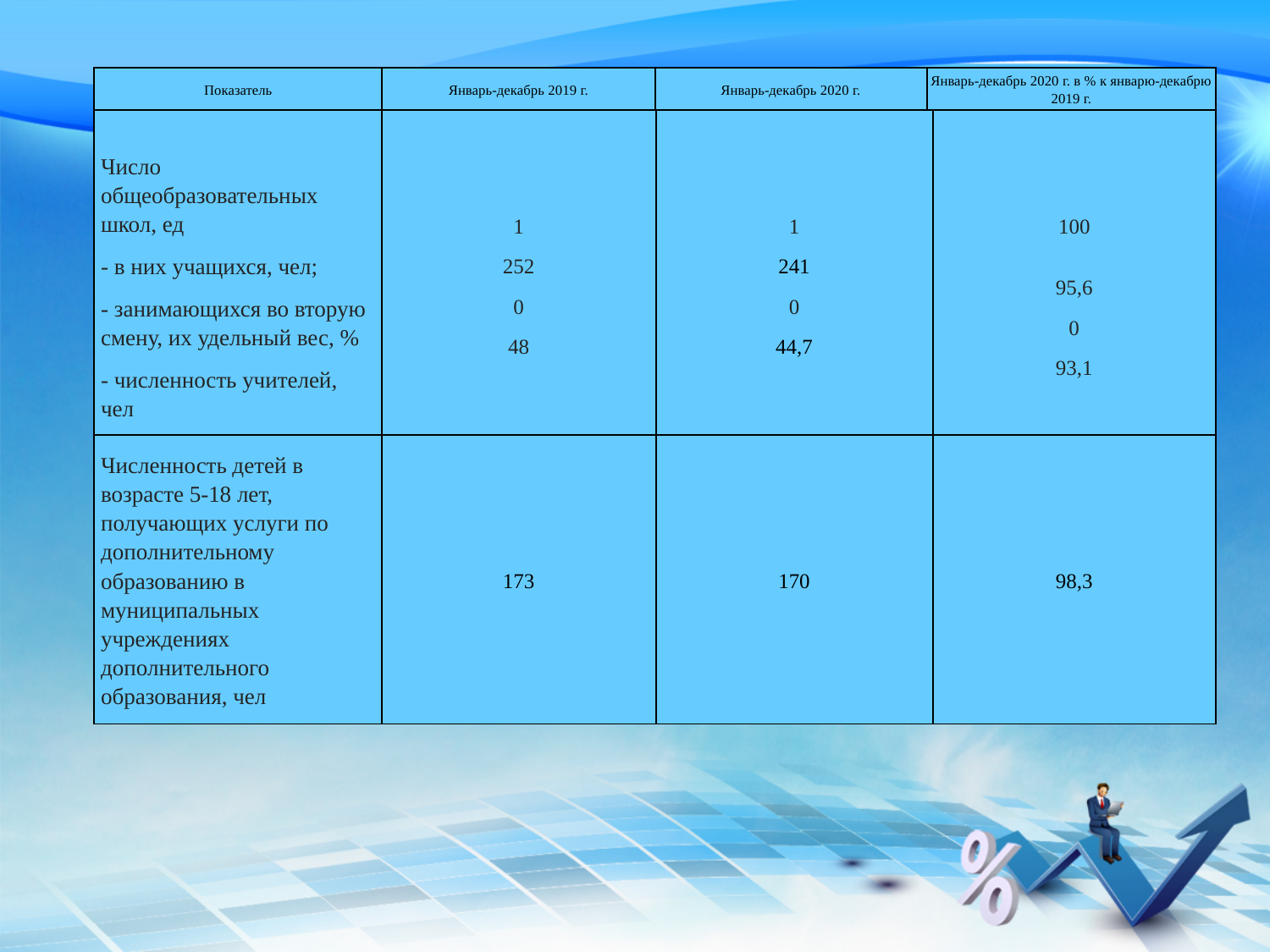

| Показатель | Январь-декабрь 2019 г. | Январь-декабрь 2020 г. | Январь-декабрь 2020 г. в % к январю-декабрю 2019 г. |
| --- | --- | --- | --- |
| Число общеобразовательных школ, ед - в них учащихся, чел; - занимающихся во вторую смену, их удельный вес, % - численность учителей, чел | 1 252 0 48 | 1 241 0 44,7 | 100 95,6 0 93,1 |
| --- | --- | --- | --- |
| Численность детей в возрасте 5-18 лет, получающих услуги по дополнительному образованию в муниципальных учреждениях дополнительного образования, чел | 173 | 170 | 98,3 |